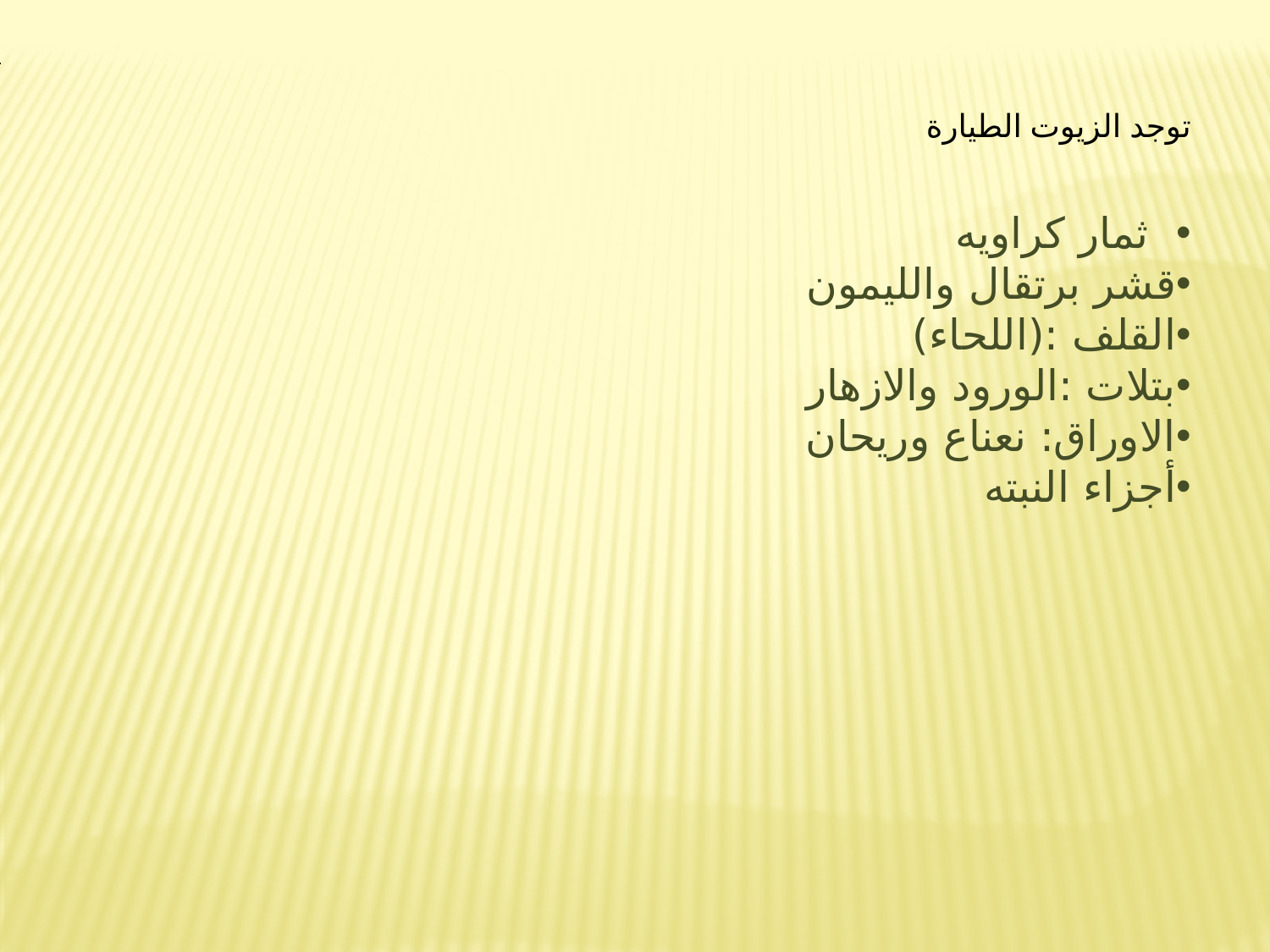

توجد الزيوت الطيارة
  ثمار كراويه
قشر برتقال والليمون
القلف :(اللحاء)
بتلات :الورود والازهار
الاوراق: نعناع وريحان
أجزاء النبته